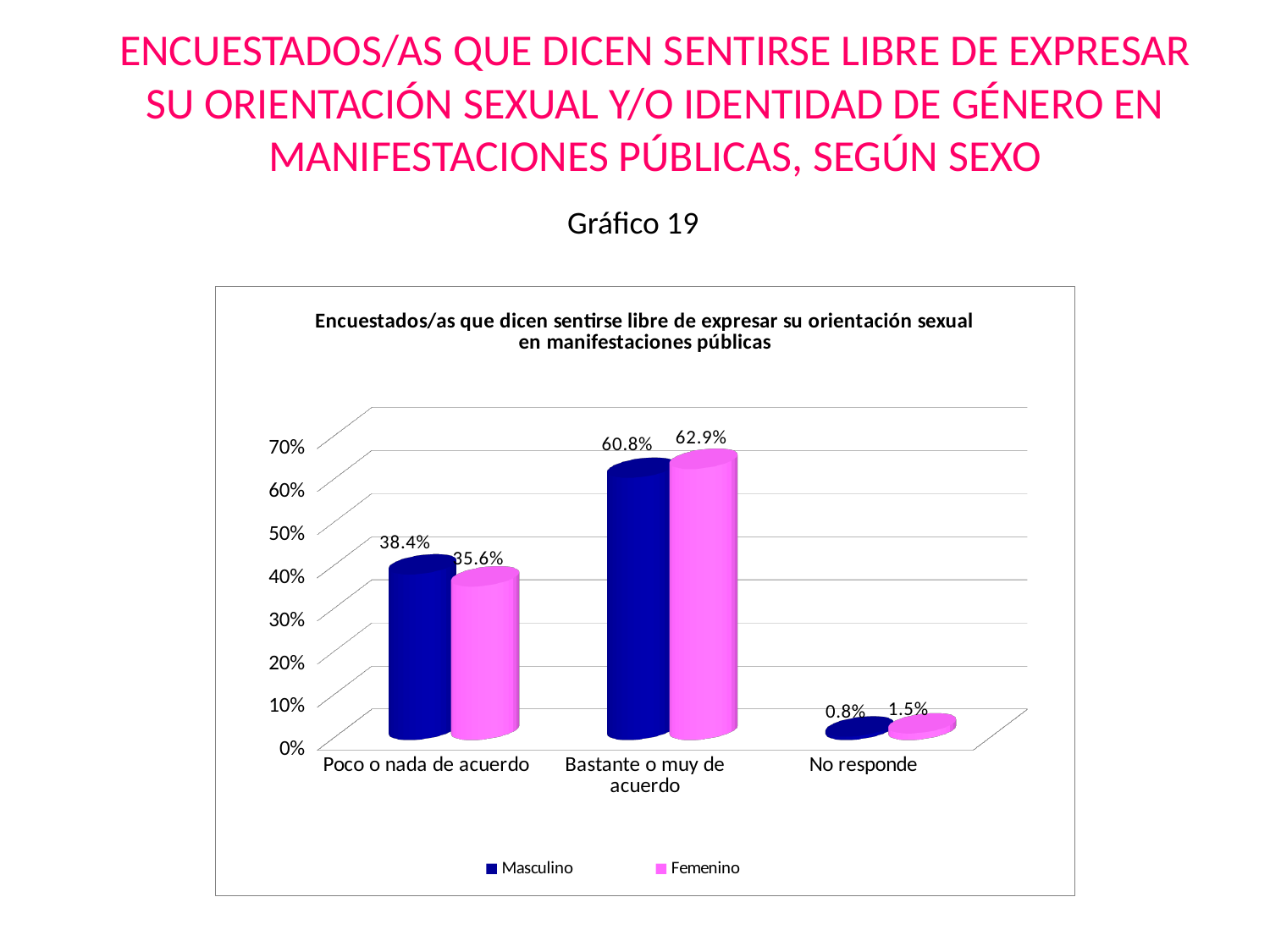

ENCUESTADOS/AS QUE DICEN SENTIRSE LIBRE DE EXPRESAR SU ORIENTACIÓN SEXUAL Y/O IDENTIDAD DE GÉNERO EN MANIFESTACIONES PÚBLICAS, SEGÚN SEXO
Gráfico 19

[unsupported chart]